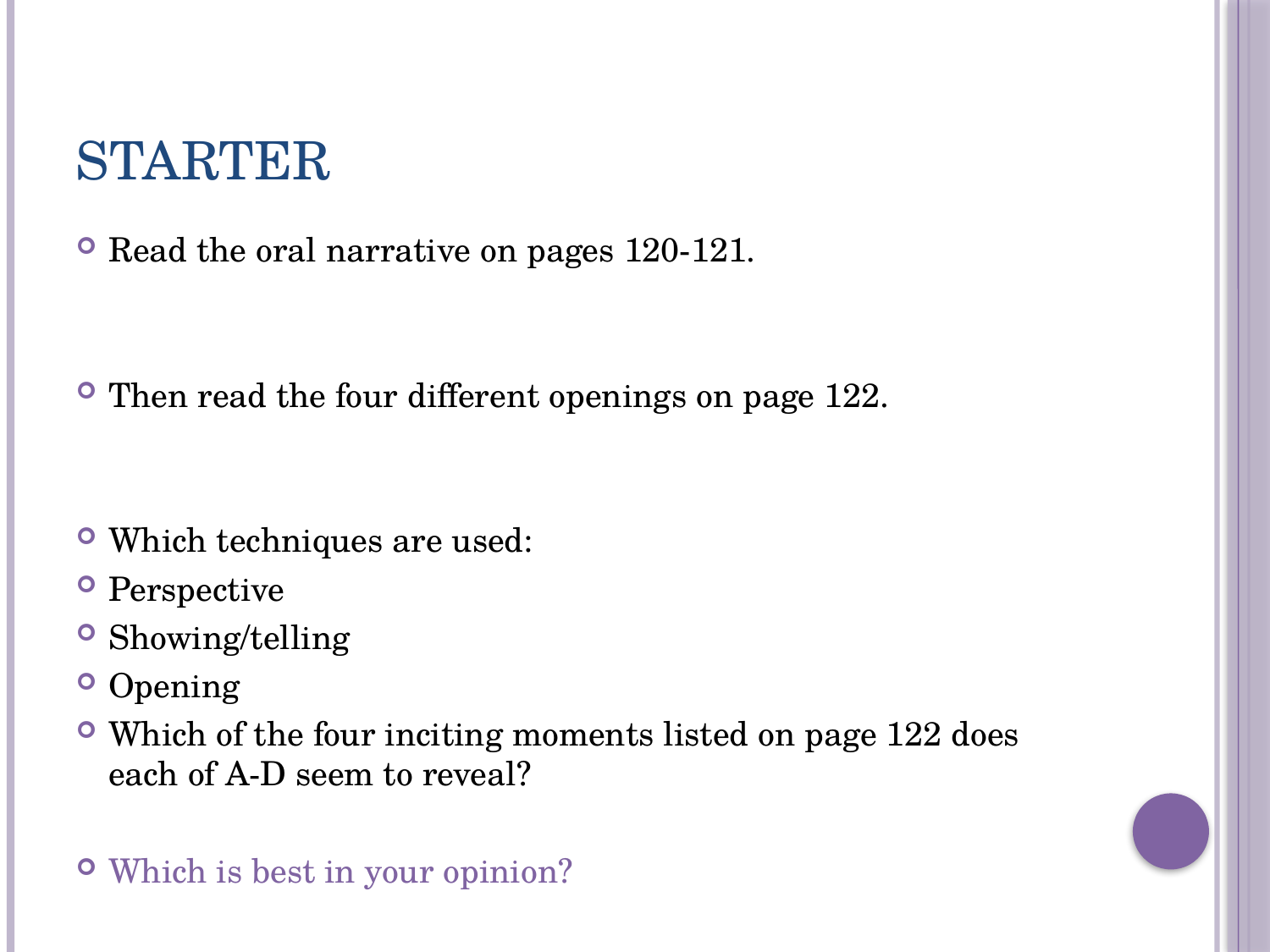

# Starter
Read the oral narrative on pages 120-121.

Then read the four different openings on page 122.

Which techniques are used:
Perspective
Showing/telling
Opening
Which of the four inciting moments listed on page 122 does each of A-D seem to reveal?

Which is best in your opinion?